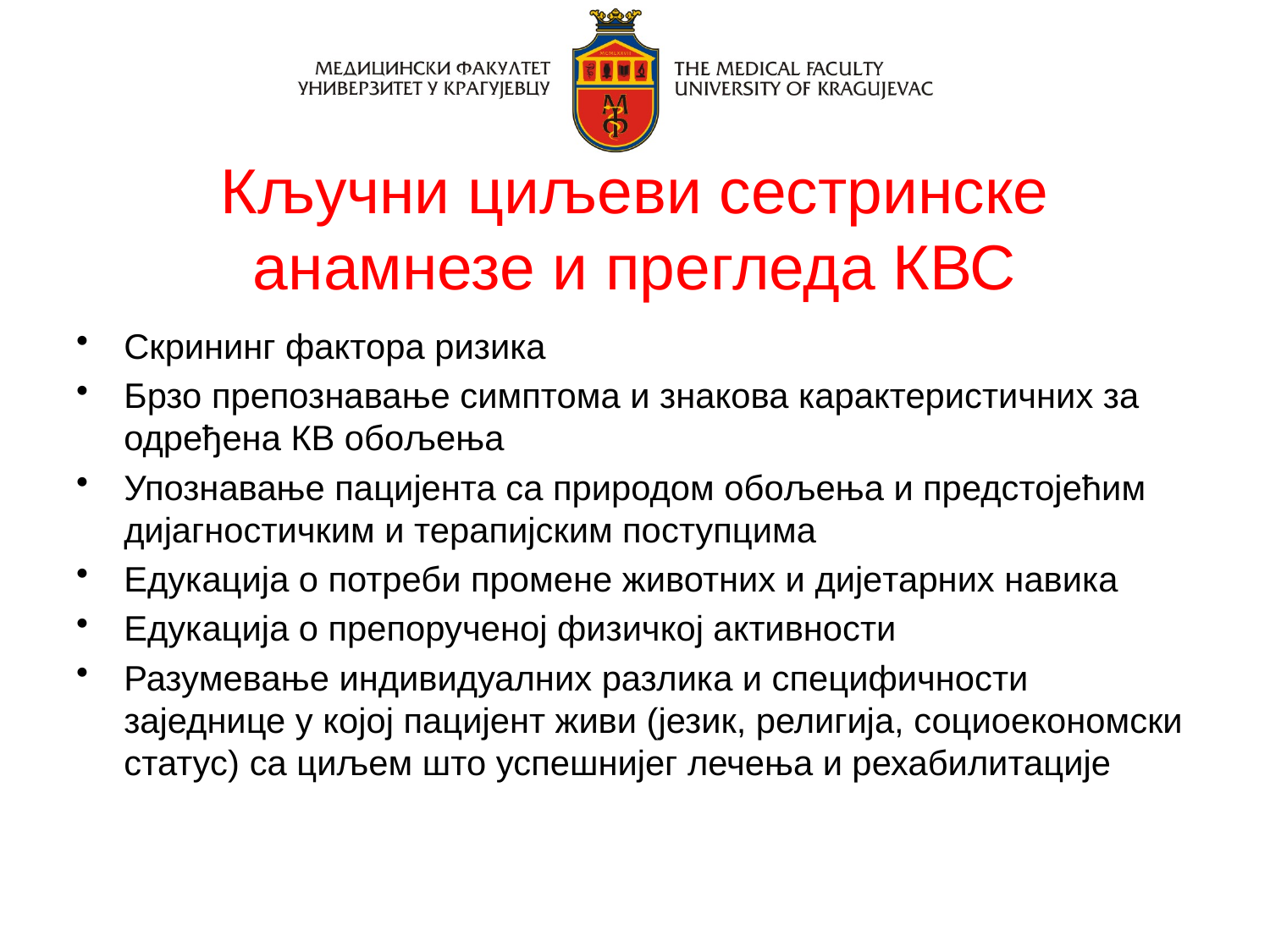

# Кључни циљеви сестринске анамнезе и прегледа КВС
Скрининг фактора ризика
Брзо препознавање симптома и знакова карактеристичних за одређена КВ обољења
Упознавање пацијента са природом обољења и предстојећим дијагностичким и терапијским поступцима
Едукација о потреби промене животних и дијeтарних навика
Едукација о препорученој физичкој активности
Разумевање индивидуалних разлика и специфичности заједнице у којој пацијент живи (језик, религија, социоекономски статус) са циљем што успешнијег лечења и рехабилитације